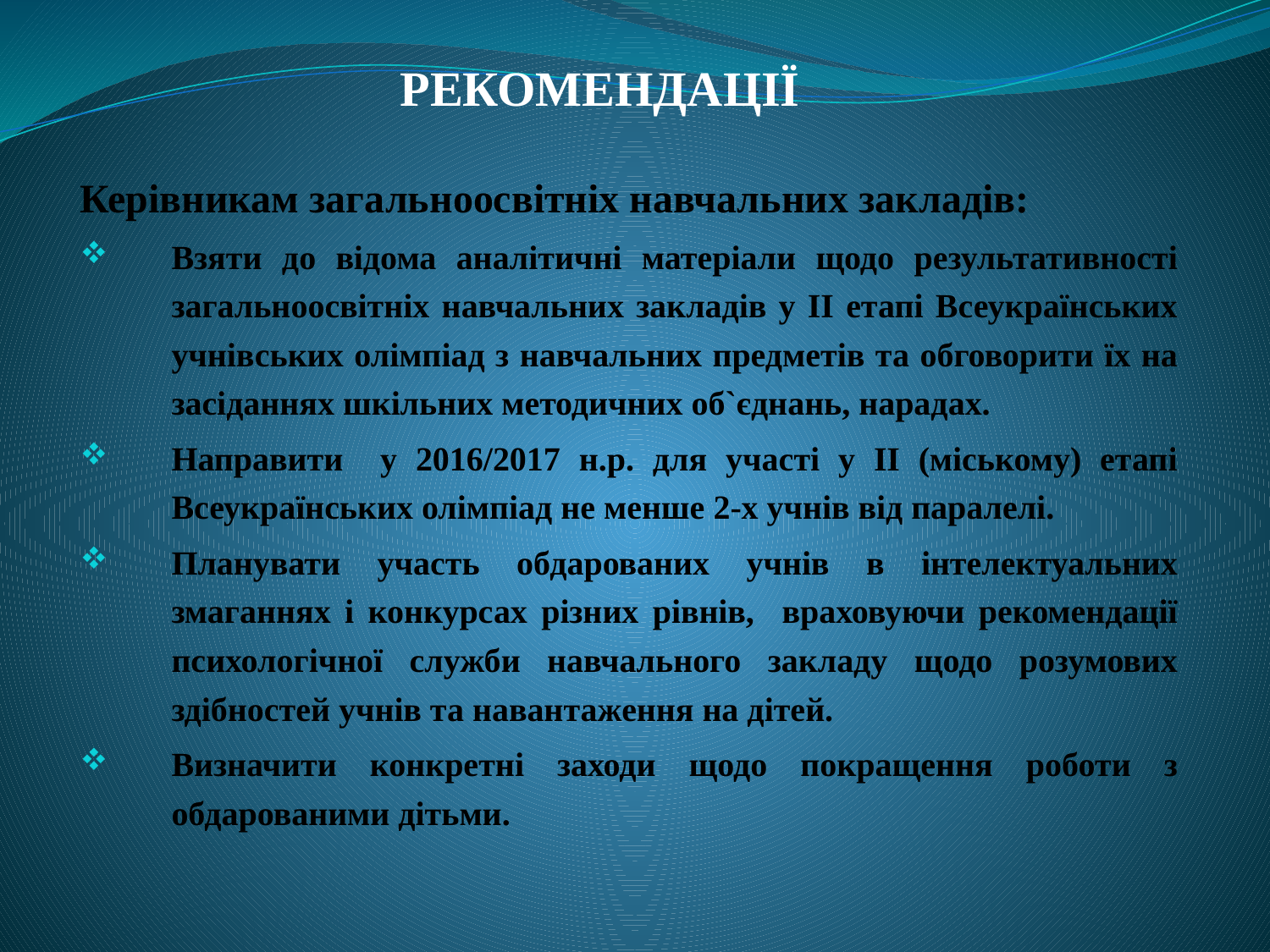

# РЕКОМЕНДАЦІЇ
Керівникам загальноосвітніх навчальних закладів:
Взяти до відома аналітичні матеріали щодо результативності загальноосвітніх навчальних закладів у ІІ етапі Всеукраїнських учнівських олімпіад з навчальних предметів та обговорити їх на засіданнях шкільних методичних об`єднань, нарадах.
Направити  у 2016/2017 н.р. для участі у ІІ (міському) етапі Всеукраїнських олімпіад не менше 2-х учнів від паралелі.
Планувати участь обдарованих учнів в інтелектуальних змаганнях і конкурсах різних рівнів,  враховуючи рекомендації психологічної служби навчального закладу щодо розумових здібностей учнів та навантаження на дітей.
Визначити конкретні заходи щодо покращення роботи з обдарованими дітьми.